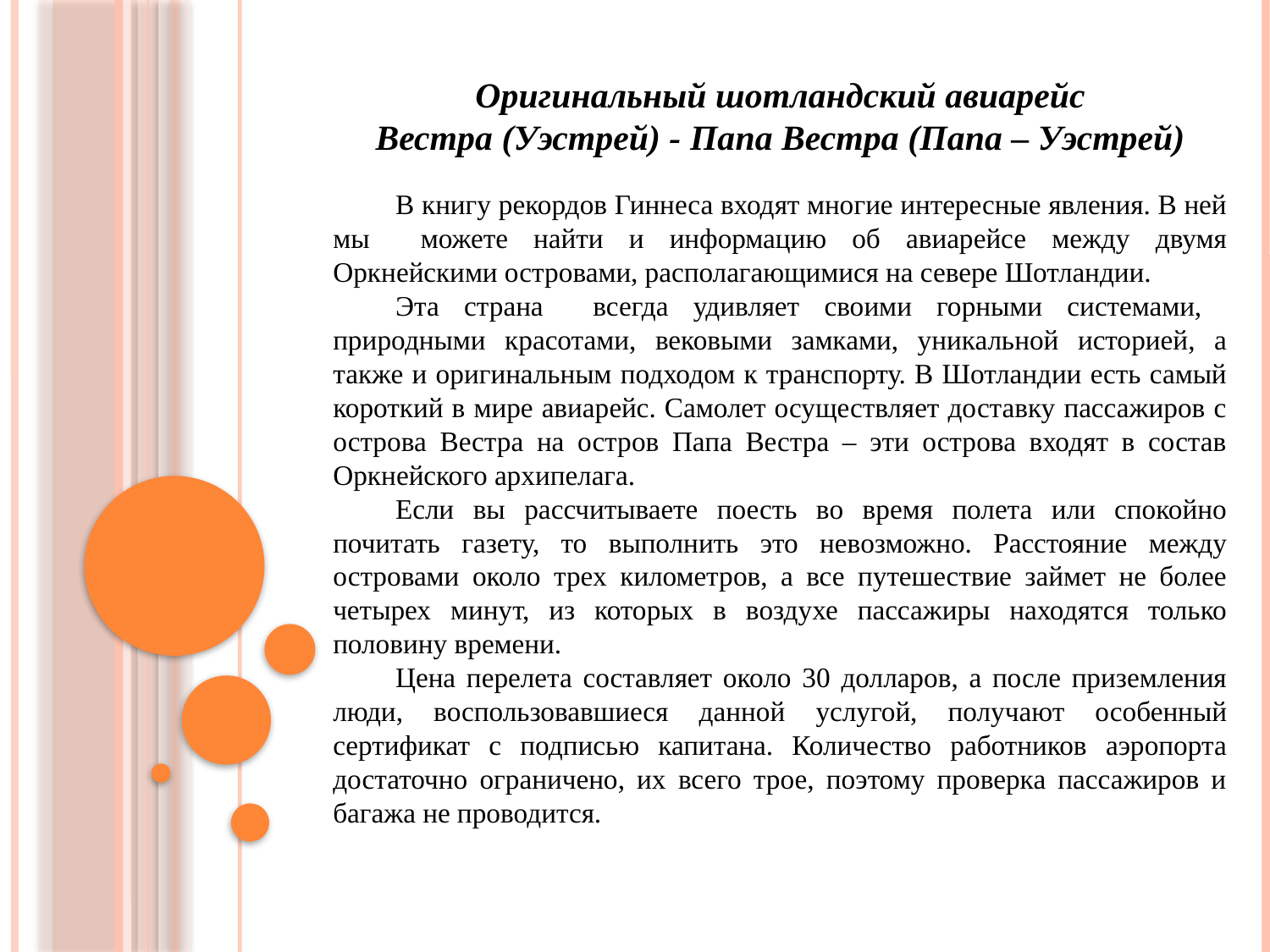

Оригинальный шотландский авиарейс
Вестра (Уэстрей) - Папа Вестра (Папа – Уэстрей)

В книгу рекордов Гиннеса входят многие интересные явления. В ней мы  можете найти и информацию об авиарейсе между двумя Оркнейскими островами, располагающимися на севере Шотландии.
Эта страна  всегда удивляет своими горными системами,  природными красотами, вековыми замками, уникальной историей, а также и оригинальным подходом к транспорту. В Шотландии есть самый короткий в мире авиарейс. Самолет осуществляет доставку пассажиров с острова Вестра на остров Папа Вестра – эти острова входят в состав Оркнейского архипелага.
Если вы рассчитываете поесть во время полета или спокойно почитать газету, то выполнить это невозможно. Расстояние между островами около трех километров, а все путешествие займет не более четырех минут, из которых в воздухе пассажиры находятся только половину времени.
Цена перелета составляет около 30 долларов, а после приземления люди, воспользовавшиеся данной услугой, получают особенный сертификат с подписью капитана. Количество работников аэропорта достаточно ограничено, их всего трое, поэтому проверка пассажиров и багажа не проводится.